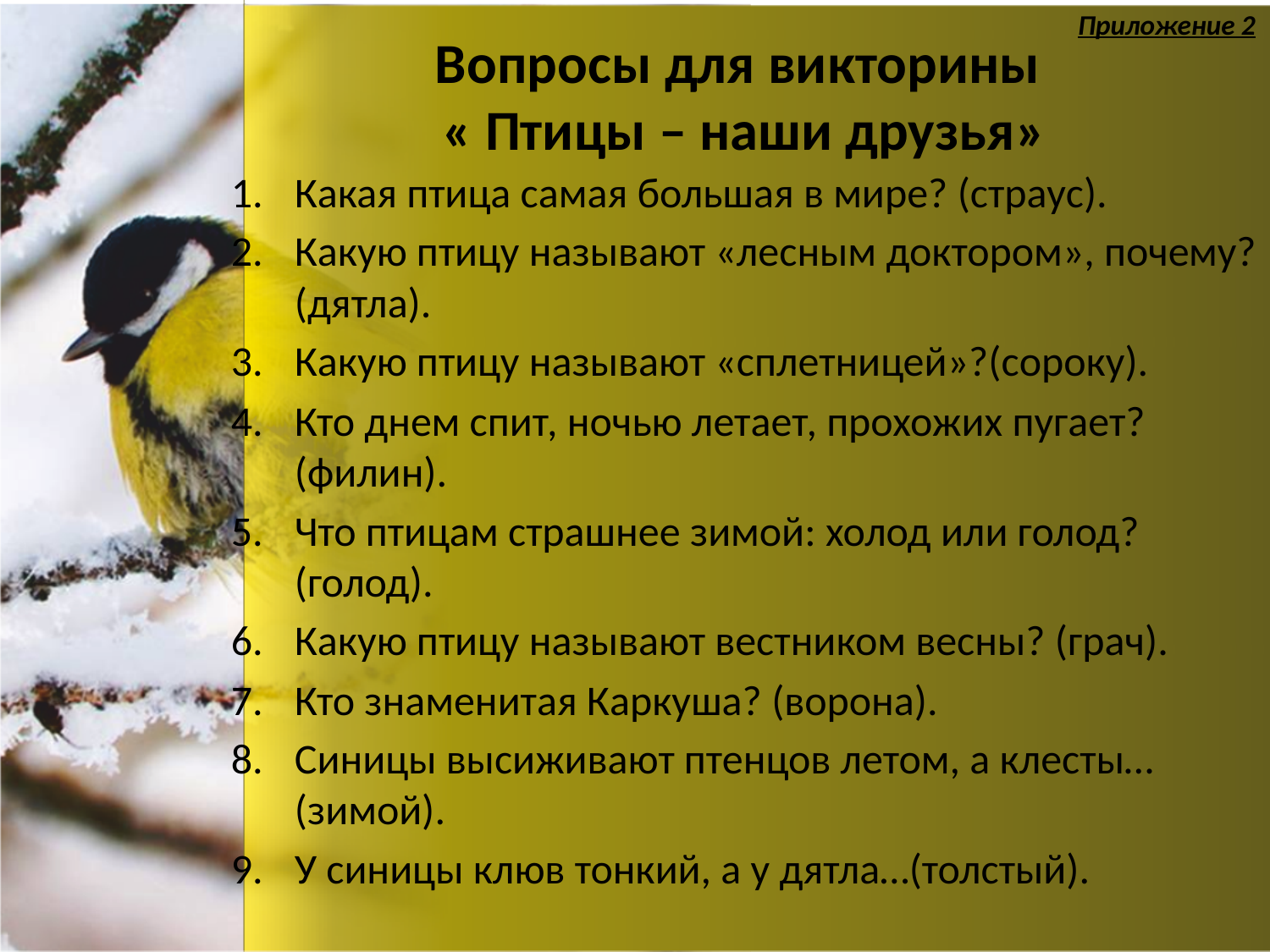

Приложение 2
# Вопросы для викторины « Птицы – наши друзья»
Какая птица самая большая в мире? (страус).
Какую птицу называют «лесным доктором», почему? (дятла).
Какую птицу называют «сплетницей»?(сороку).
Кто днем спит, ночью летает, прохожих пугает? (филин).
Что птицам страшнее зимой: холод или голод? (голод).
Какую птицу называют вестником весны? (грач).
Кто знаменитая Каркуша? (ворона).
Синицы высиживают птенцов летом, а клесты…(зимой).
У синицы клюв тонкий, а у дятла…(толстый).